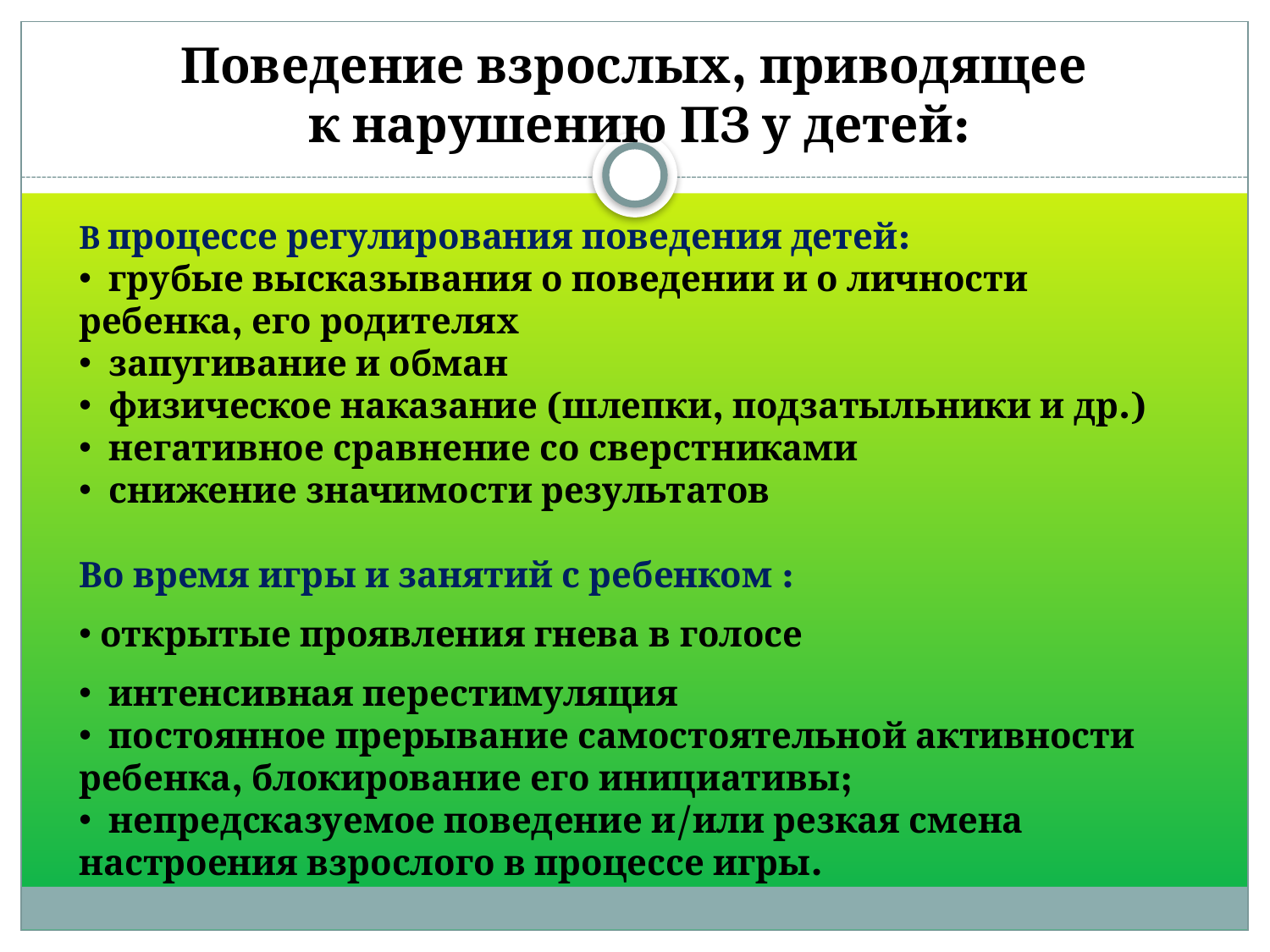

# Поведение взрослых, приводящее к нарушению ПЗ у детей:
В процессе регулирования поведения детей:
  грубые высказывания о поведении и о личности ребенка, его родителях
  запугивание и обман
  физическое наказание (шлепки, подзатыльники и др.)
  негативное сравнение со сверстниками
  снижение значимости результатов

Во время игры и занятий с ребенком :

 открытые проявления гнева в голосе

  интенсивная перестимуляция
  постоянное прерывание самостоятельной активности ребенка, блокирование его инициативы;
  непредсказуемое поведение и/или резкая смена настроения взрослого в процессе игры.